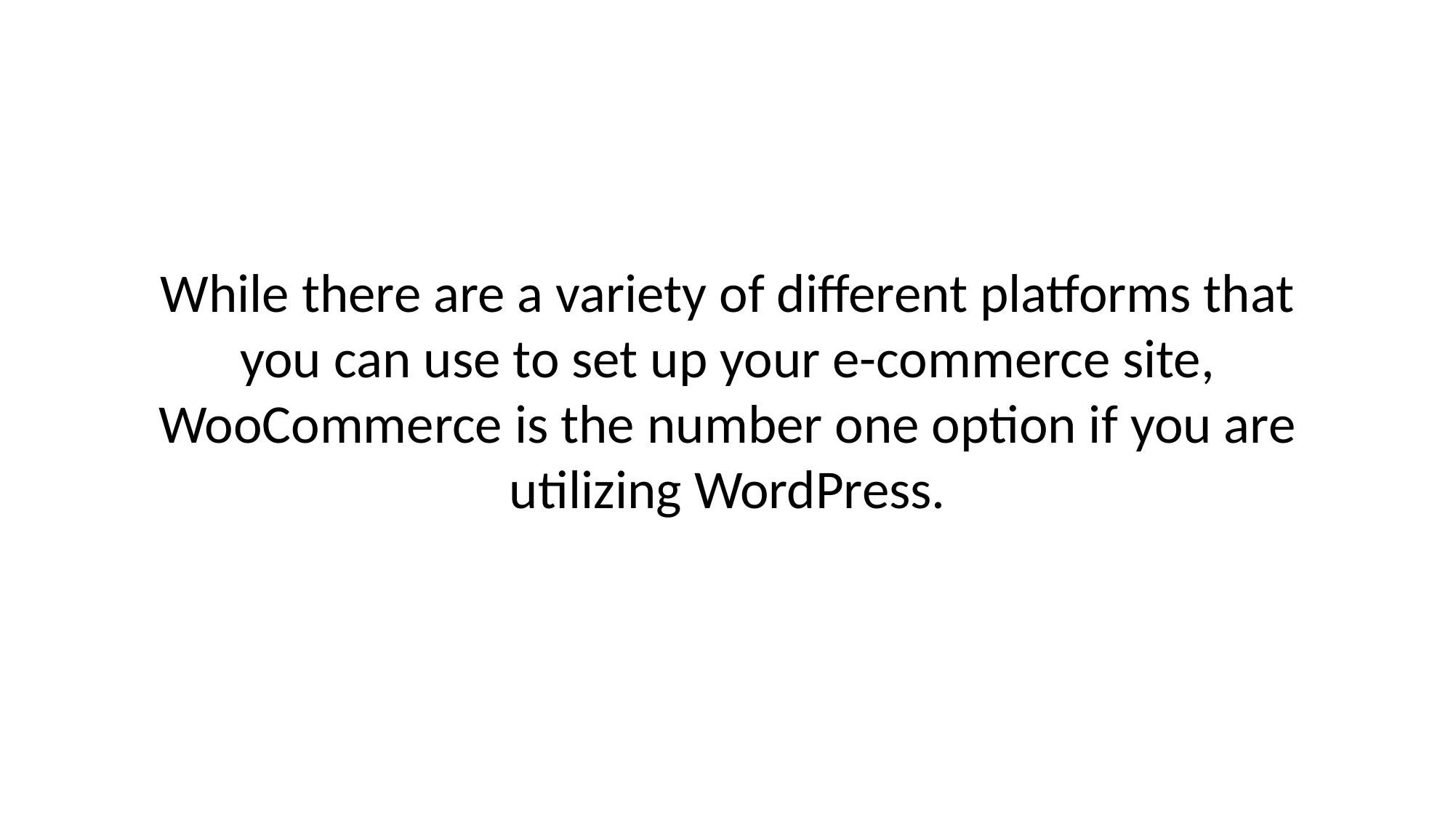

# While there are a variety of different platforms that you can use to set up your e-commerce site, WooCommerce is the number one option if you are utilizing WordPress.